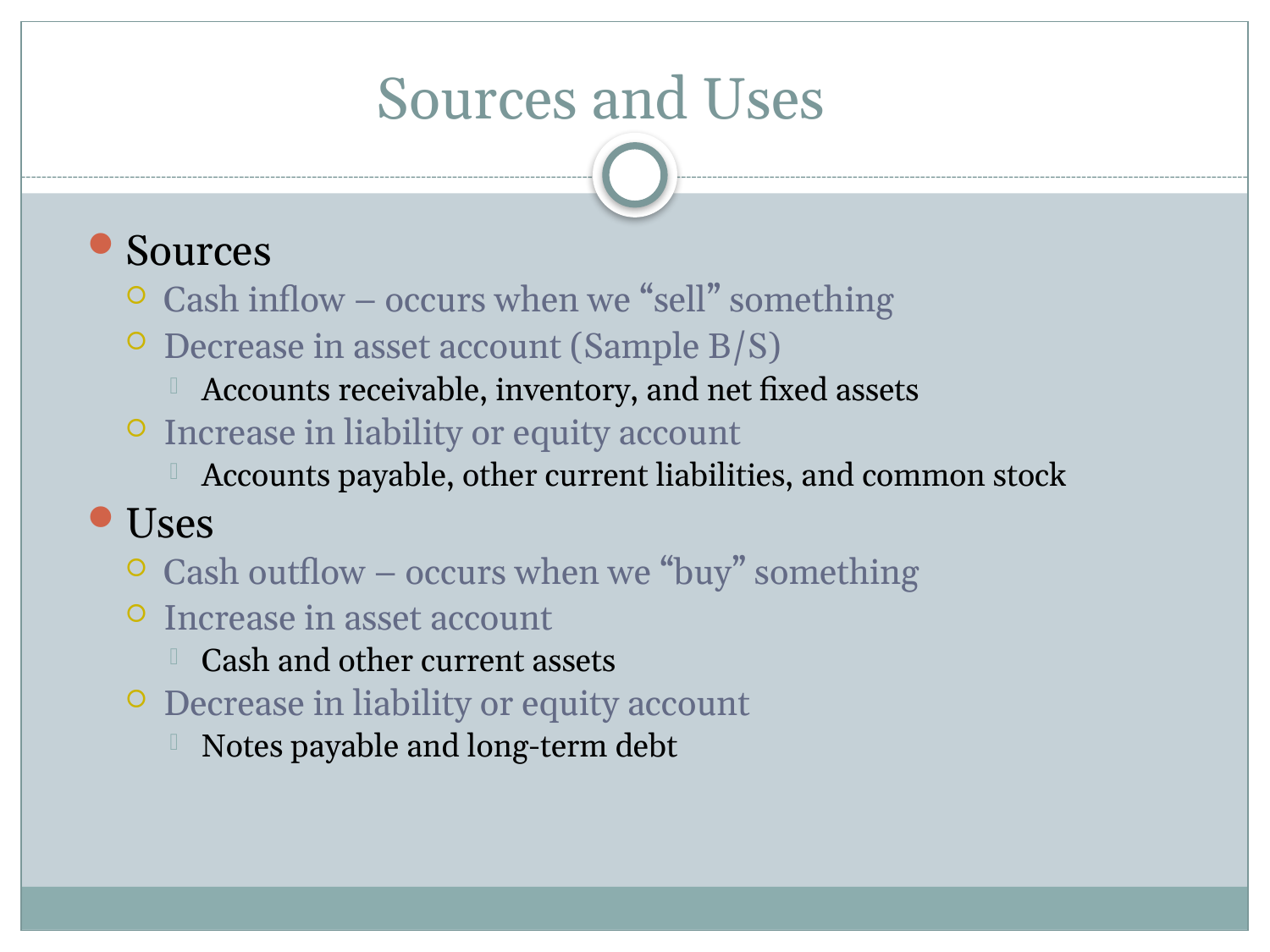

# Sources and Uses
Sources
Cash inflow – occurs when we “sell” something
Decrease in asset account (Sample B/S)
Accounts receivable, inventory, and net fixed assets
Increase in liability or equity account
Accounts payable, other current liabilities, and common stock
Uses
Cash outflow – occurs when we “buy” something
Increase in asset account
Cash and other current assets
Decrease in liability or equity account
Notes payable and long-term debt